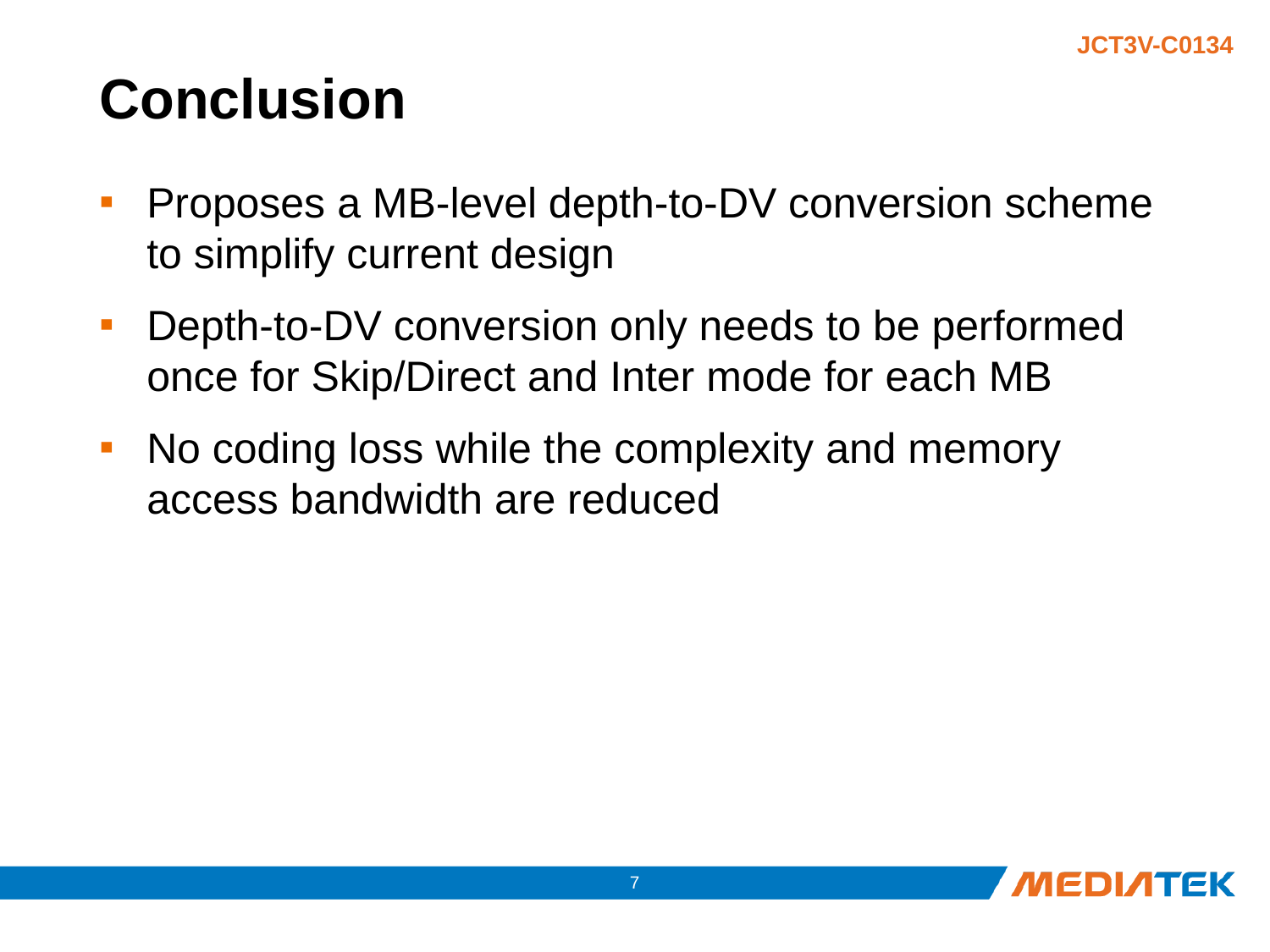

# Conclusion
Proposes a MB-level depth-to-DV conversion scheme to simplify current design
Depth-to-DV conversion only needs to be performed once for Skip/Direct and Inter mode for each MB
No coding loss while the complexity and memory access bandwidth are reduced

7